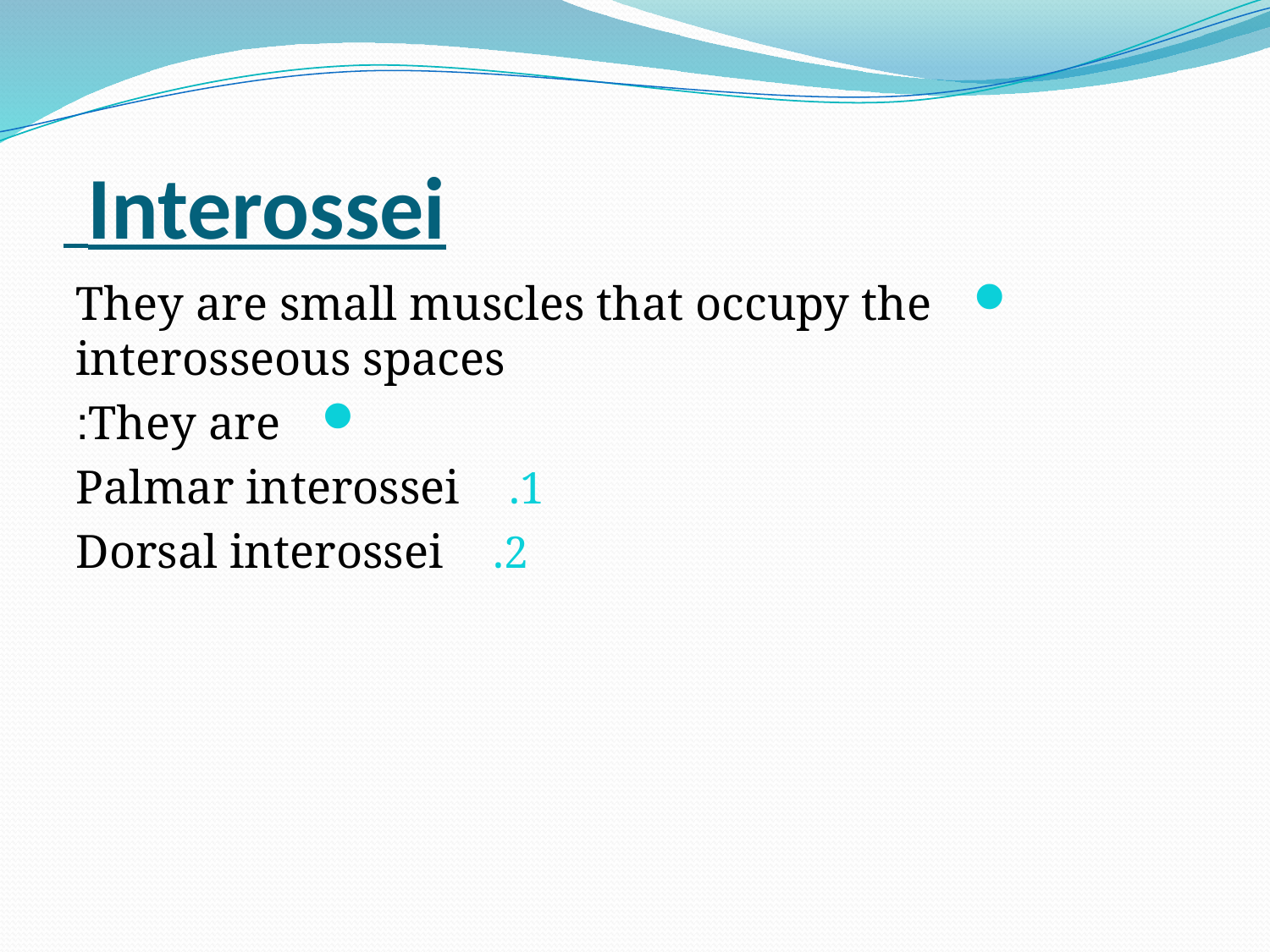

# Interossei
They are small muscles that occupy the interosseous spaces
They are:
Palmar interossei
Dorsal interossei